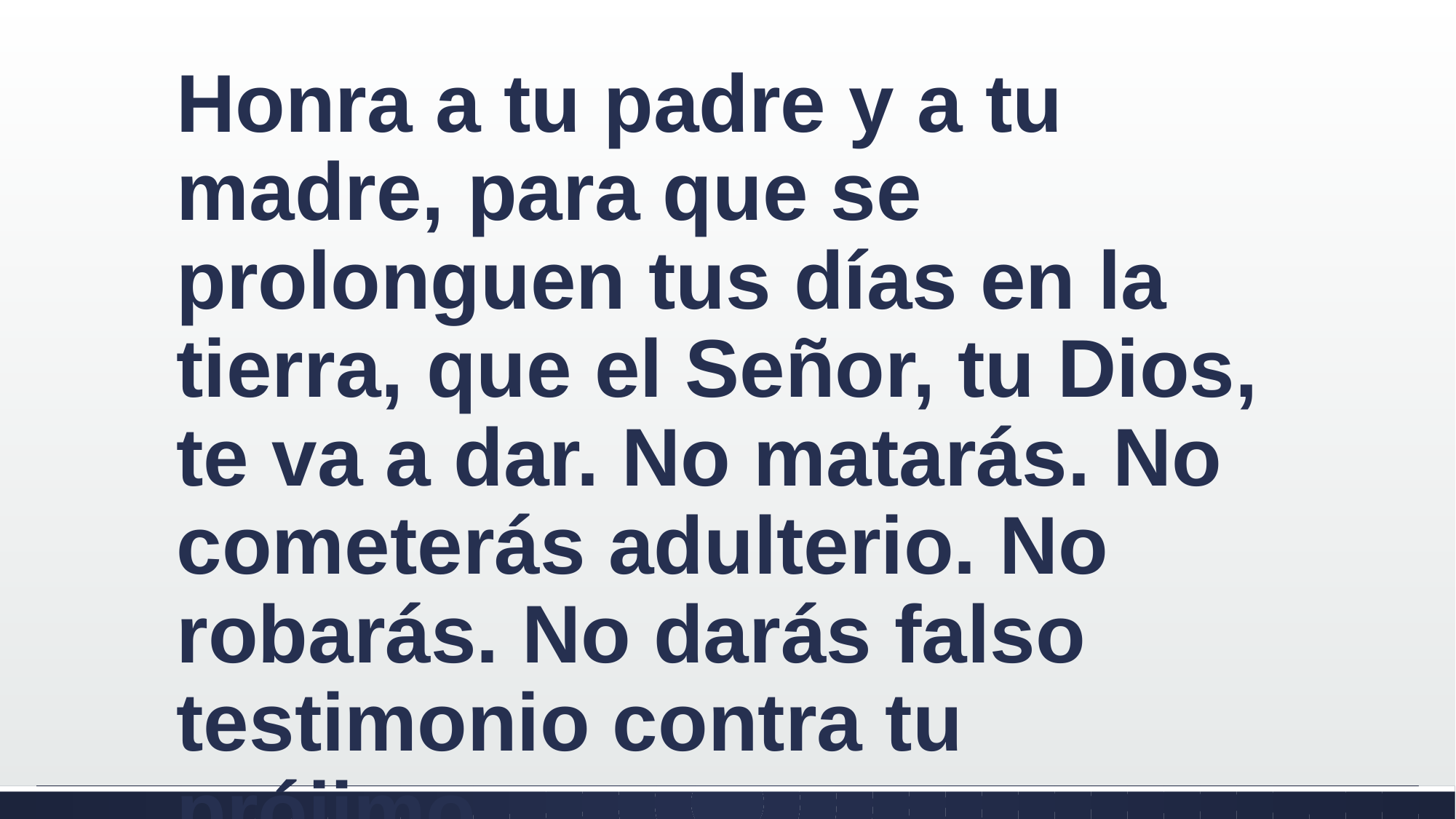

#
Honra a tu padre y a tu madre, para que se prolonguen tus días en la tierra, que el Señor, tu Dios, te va a dar. No matarás. No cometerás adulterio. No robarás. No darás falso testimonio contra tu prójimo.